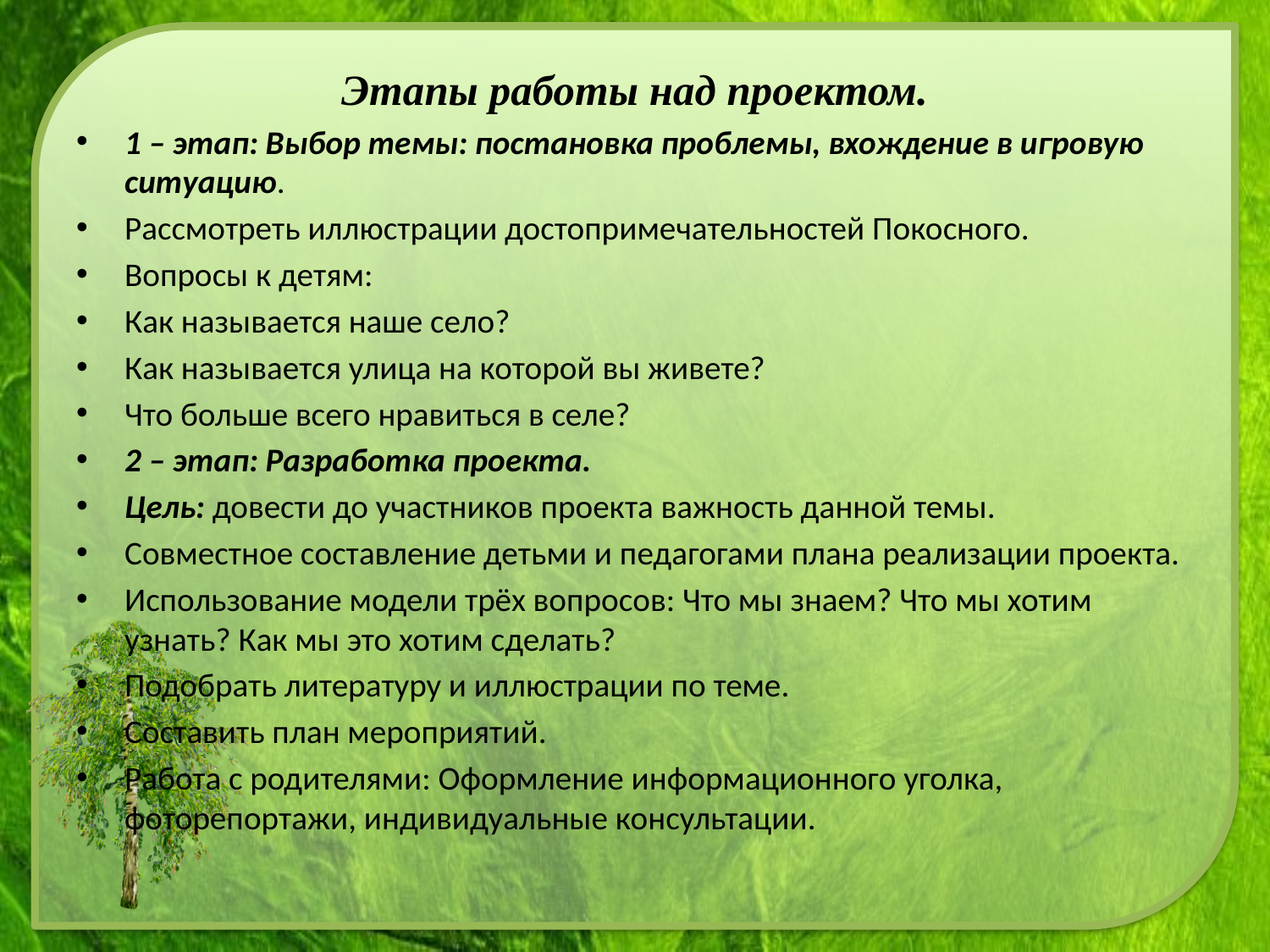

Этапы работы над проектом.
1 – этап: Выбор темы: постановка проблемы, вхождение в игровую ситуацию.
Рассмотреть иллюстрации достопримечательностей Покосного.
Вопросы к детям:
Как называется наше село?
Как называется улица на которой вы живете?
Что больше всего нравиться в селе?
2 – этап: Разработка проекта.
Цель: довести до участников проекта важность данной темы.
Совместное составление детьми и педагогами плана реализации проекта.
Использование модели трёх вопросов: Что мы знаем? Что мы хотим узнать? Как мы это хотим сделать?
Подобрать литературу и иллюстрации по теме.
Составить план мероприятий.
Работа с родителями: Оформление информационного уголка, фоторепортажи, индивидуальные консультации.